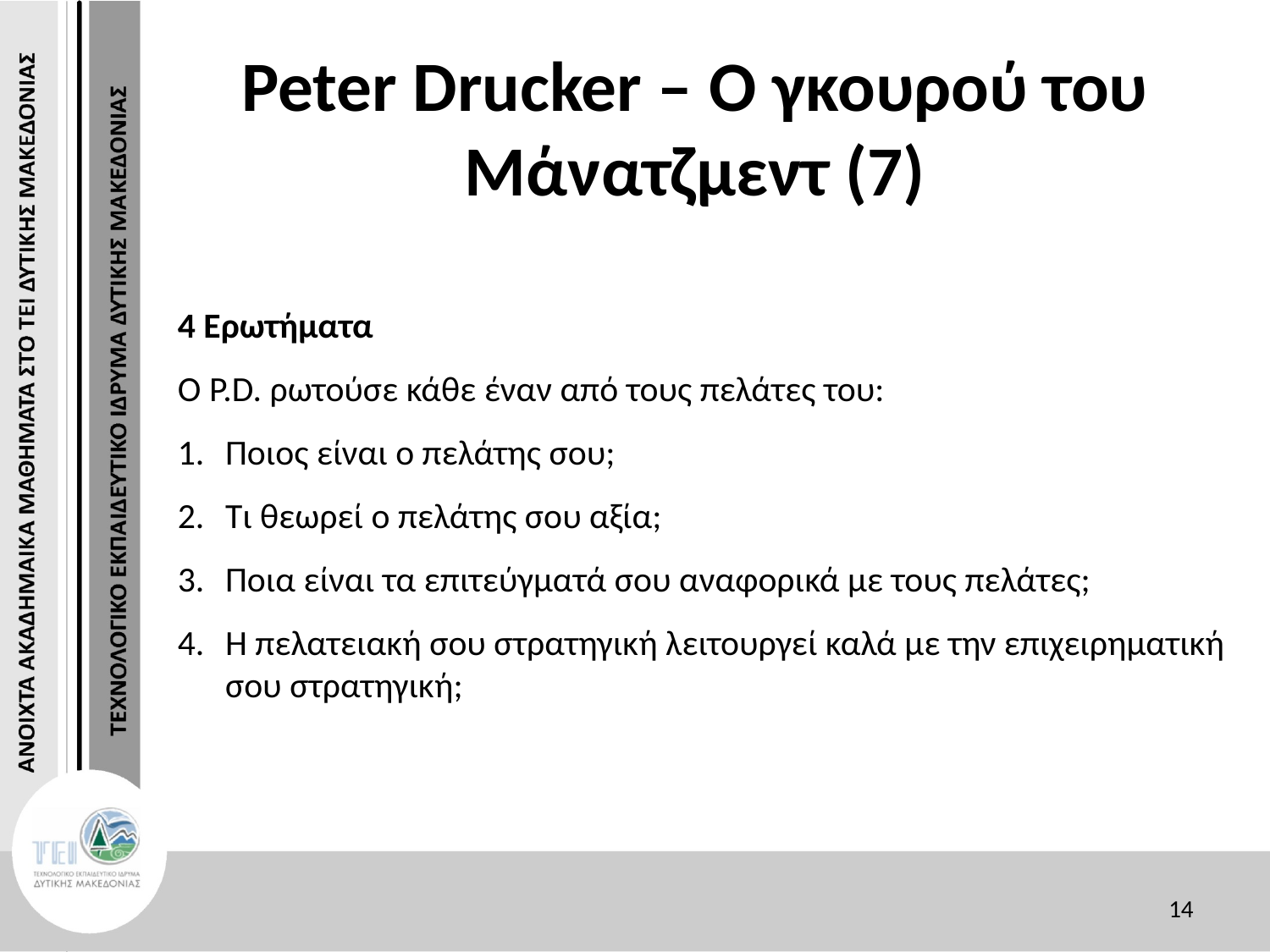

# Peter Drucker – Ο γκουρού του Μάνατζμεντ (7)
4 Ερωτήματα
Ο P.D. ρωτούσε κάθε έναν από τους πελάτες του:
Ποιος είναι ο πελάτης σου;
Τι θεωρεί ο πελάτης σου αξία;
Ποια είναι τα επιτεύγματά σου αναφορικά με τους πελάτες;
Η πελατειακή σου στρατηγική λειτουργεί καλά με την επιχειρηματική σου στρατηγική;
14